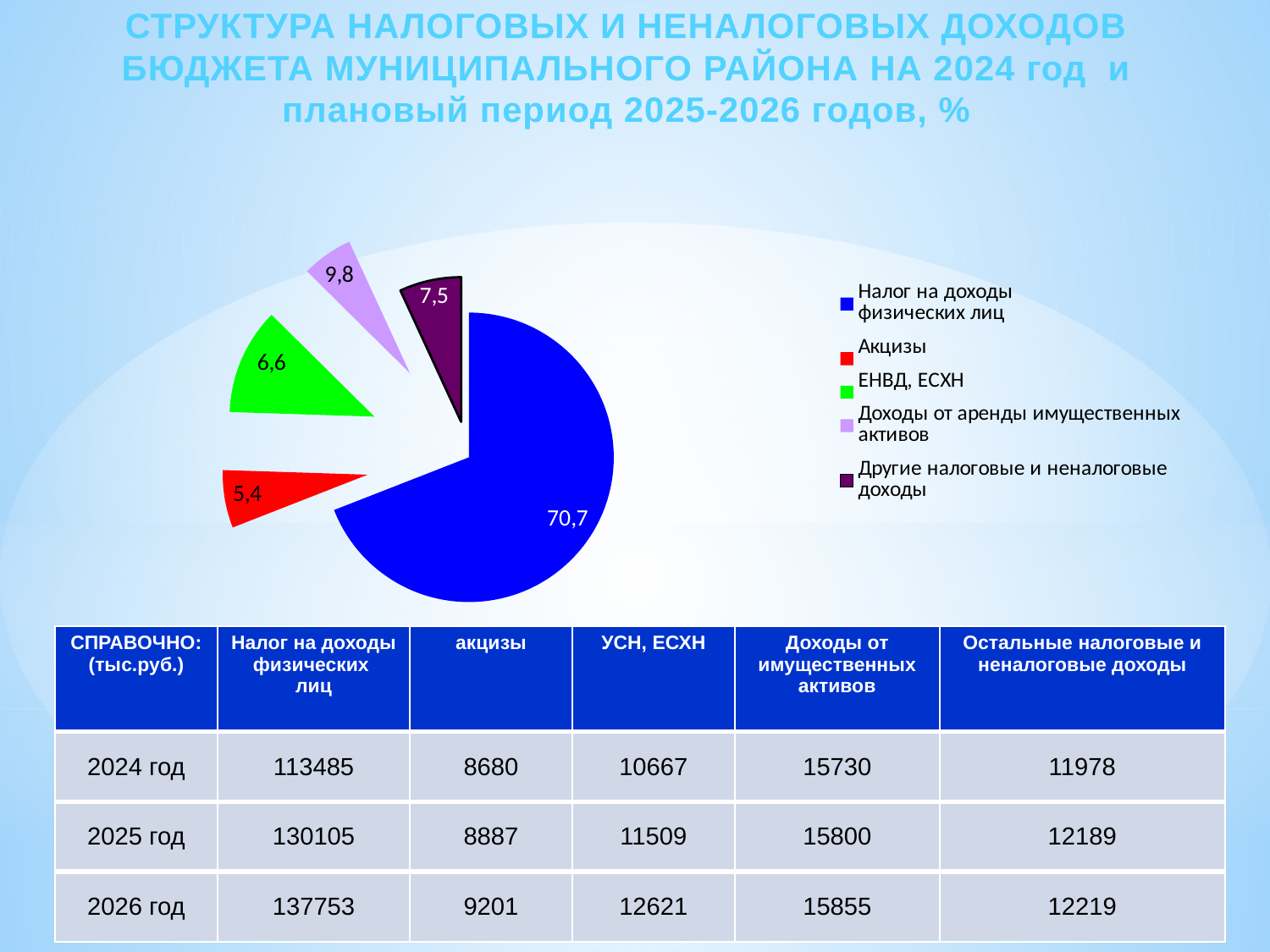

СТРУКТУРА НАЛОГОВЫХ И НЕНАЛОГОВЫХ ДОХОДОВ БЮДЖЕТА МУНИЦИПАЛЬНОГО РАЙОНА НА 2024 год  и плановый период 2025-2026 годов, %

### Chart

| Category |  |  |
|---|---|---|
| Налог на доходы
физических лиц | 44907.0 | 70.7 |
| Акцизы | 4192.6 | 7.3 |
| ЕНВД, ЕСХН | 7745.8 | 13.0 |
| Доходы от аренды имущественных активов | 3700.4 | 3.7 |
| Другие налоговые и неналоговые доходы | 4476.400000000001 | 5.4 |
| СПРАВОЧНО: (тыс.руб.) | Налог на доходы физических лиц | акцизы | УСН, ЕСХН | Доходы от имущественных активов | Остальные налоговые и неналоговые доходы |
| --- | --- | --- | --- | --- | --- |
| 2024 год | 113485 | 8680 | 10667 | 15730 | 11978 |
| 2025 год | 130105 | 8887 | 11509 | 15800 | 12189 |
| 2026 год | 137753 | 9201 | 12621 | 15855 | 12219 |